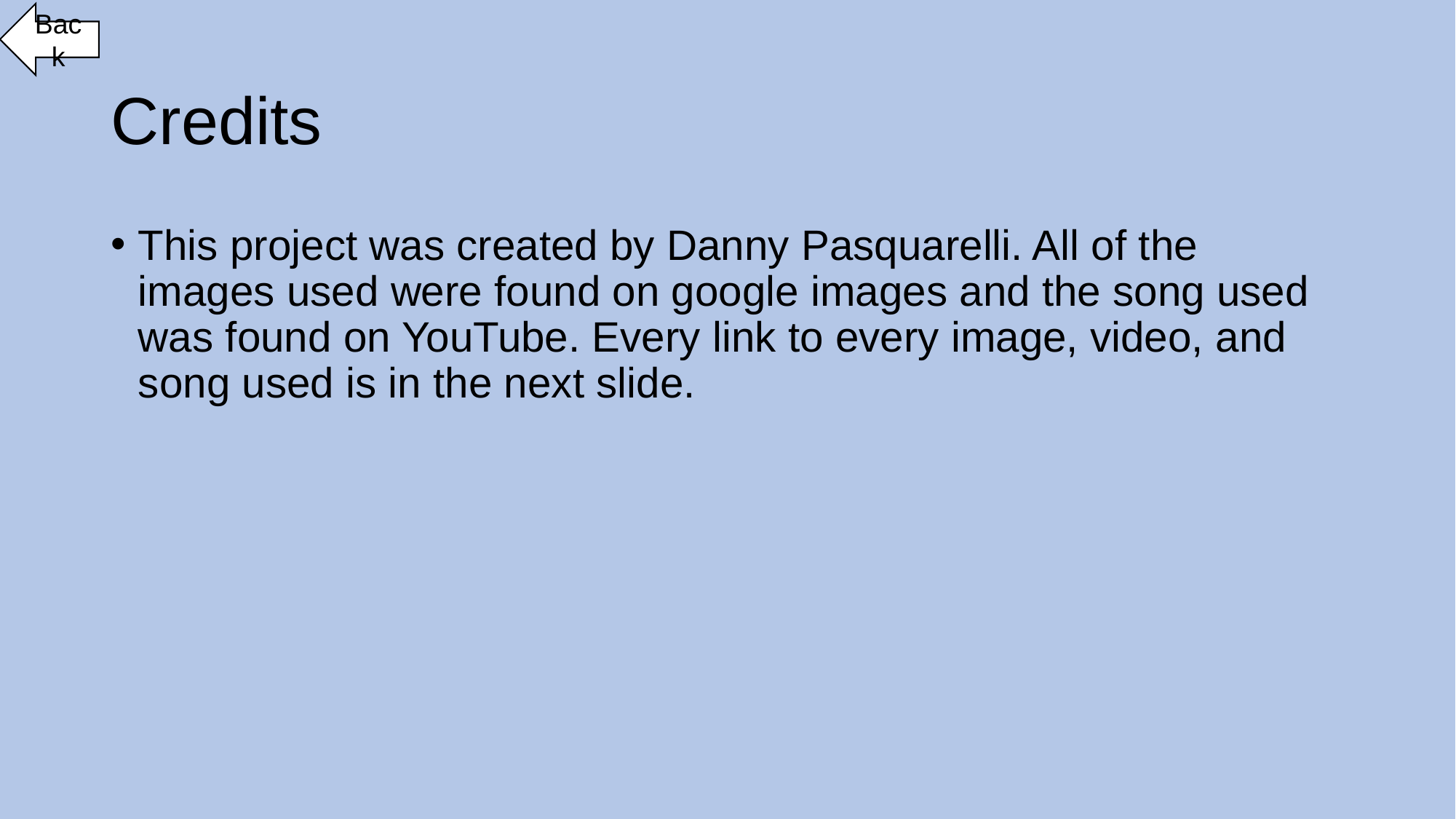

Back
# Credits
This project was created by Danny Pasquarelli. All of the images used were found on google images and the song used was found on YouTube. Every link to every image, video, and song used is in the next slide.